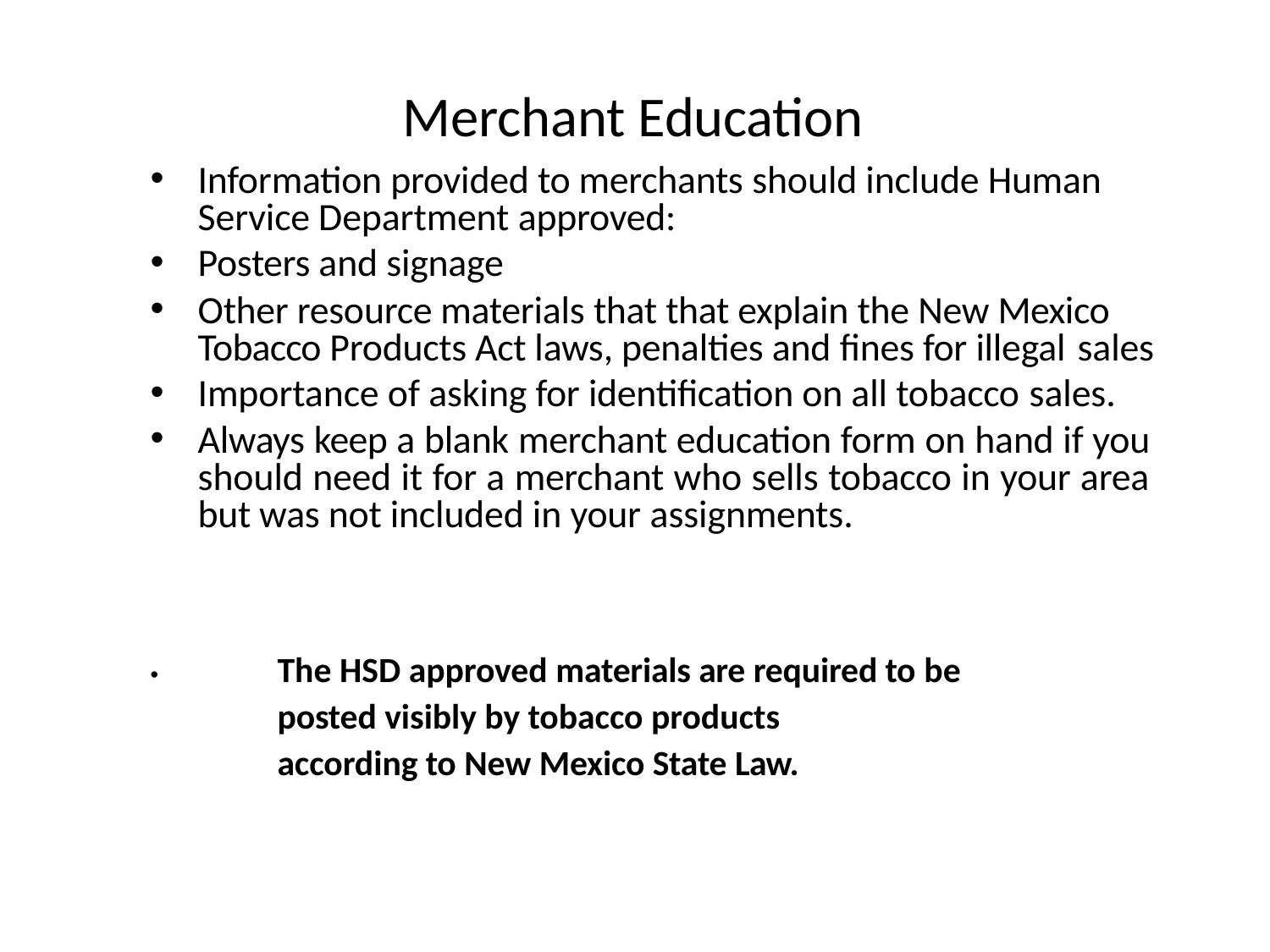

# Merchant Education
Information provided to merchants should include Human  Service Department approved:
Posters and signage
Other resource materials that that explain the New Mexico  Tobacco Products Act laws, penalties and fines for illegal sales
Importance of asking for identification on all tobacco sales.
Always keep a blank merchant education form on hand if you  should need it for a merchant who sells tobacco in your area  but was not included in your assignments.
The HSD approved materials are required to be
posted visibly by tobacco products
according to New Mexico State Law.
•
37